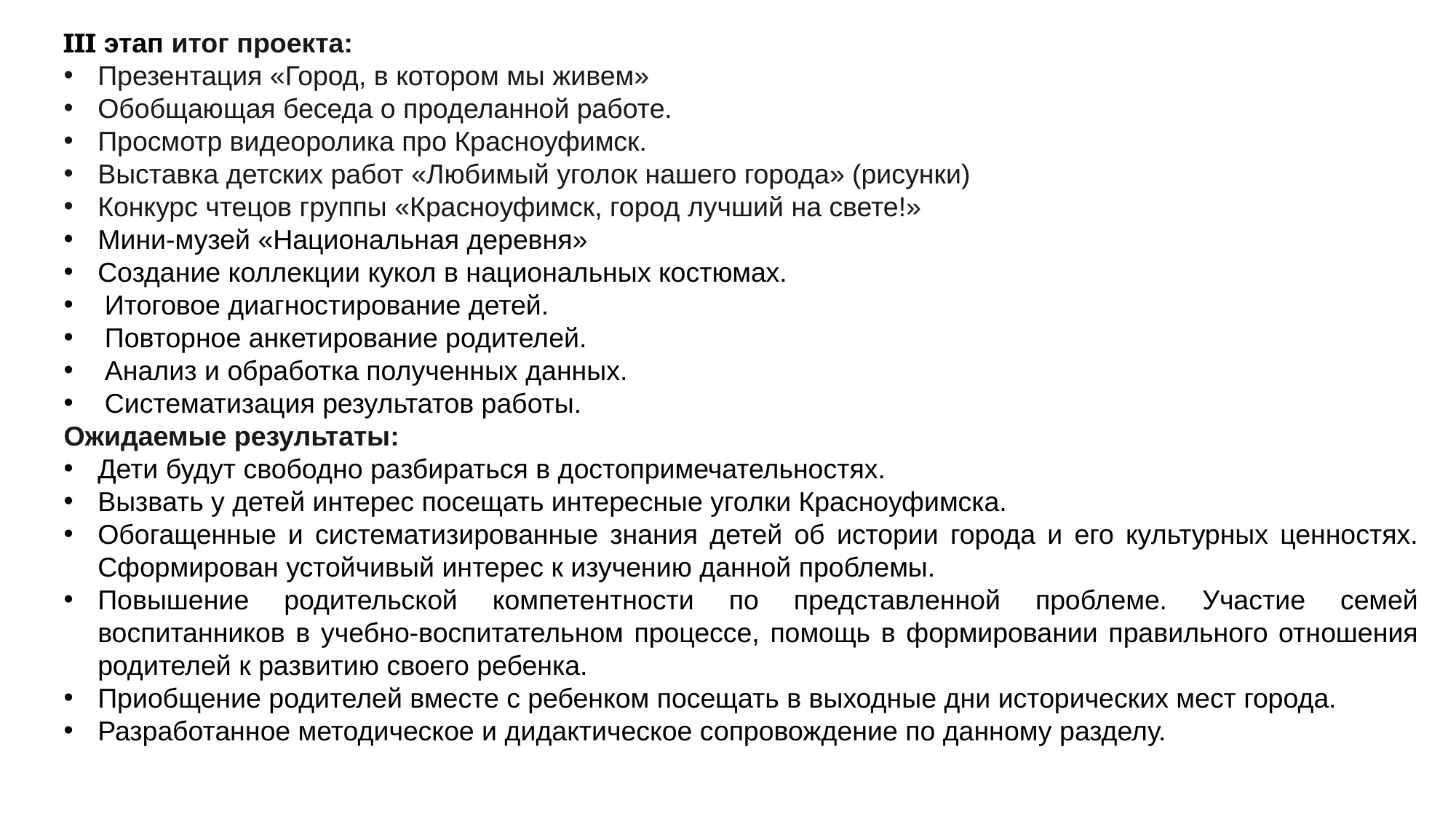

III этап итог проекта:
Презентация «Город, в котором мы живем»
Обобщающая беседа о проделанной работе.
Просмотр видеоролика про Красноуфимск.
Выставка детских работ «Любимый уголок нашего города» (рисунки)
Конкурс чтецов группы «Красноуфимск, город лучший на свете!»
Мини-музей «Национальная деревня»
Создание коллекции кукол в национальных костюмах.
Итоговое диагностирование детей.
Повторное анкетирование родителей.
Анализ и обработка полученных данных.
Систематизация результатов работы.
Ожидаемые результаты:
Дети будут свободно разбираться в достопримечательностях.
Вызвать у детей интерес посещать интересные уголки Красноуфимска.
Обогащенные и систематизированные знания детей об истории города и его культурных ценностях. Сформирован устойчивый интерес к изучению данной проблемы.
Повышение родительской компетентности по представленной проблеме. Участие семей воспитанников в учебно-воспитательном процессе, помощь в формировании правильного отношения родителей к развитию своего ребенка.
Приобщение родителей вместе с ребенком посещать в выходные дни исторических мест города.
Разработанное методическое и дидактическое сопровождение по данному разделу.